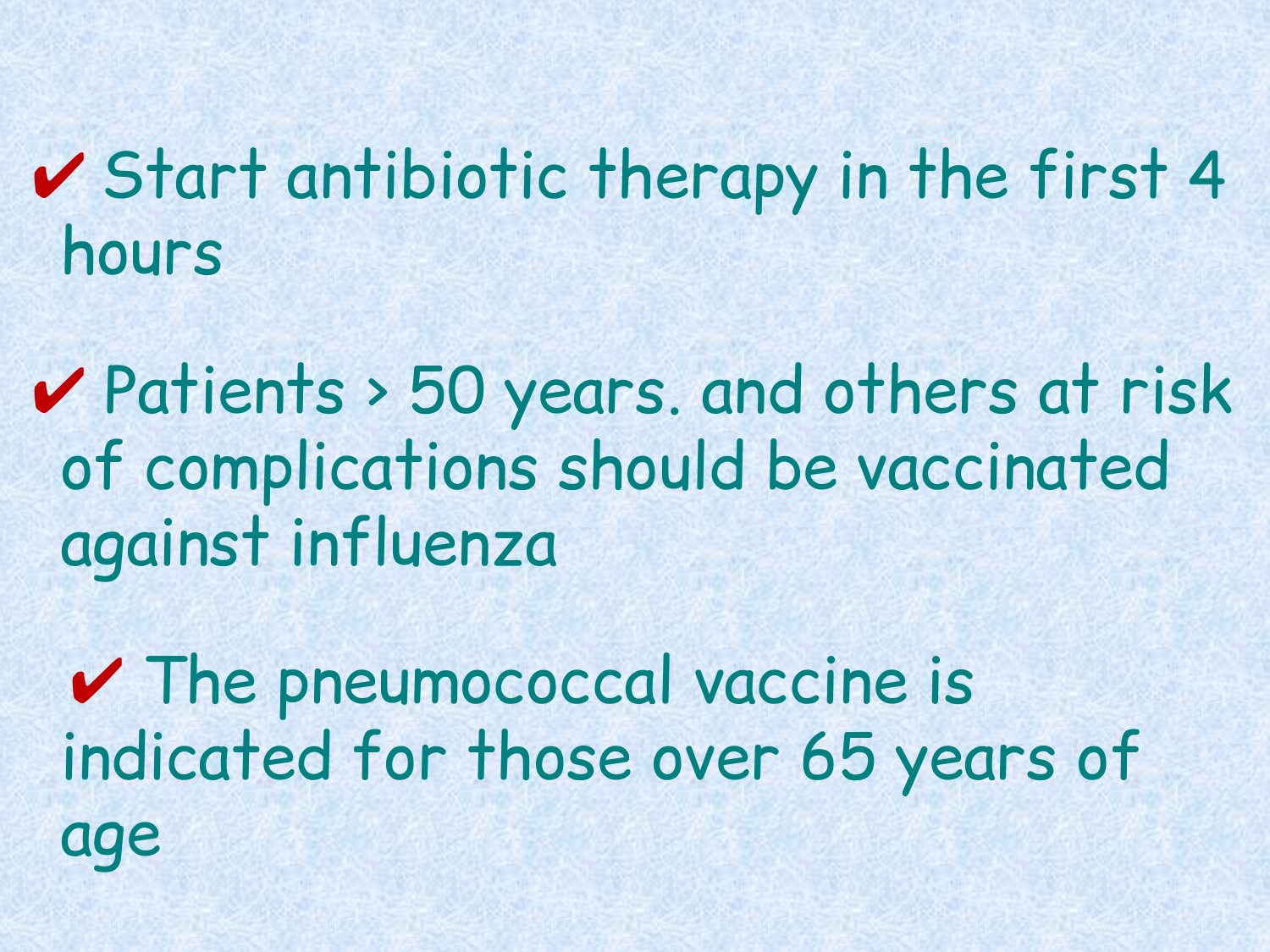

✔ Start antibiotic therapy in the first 4 hours

 ✔ Patients > 50 years. and others at risk of complications should be vaccinated against influenza

   ✔ The pneumococcal vaccine is indicated for those over 65 years of age

#